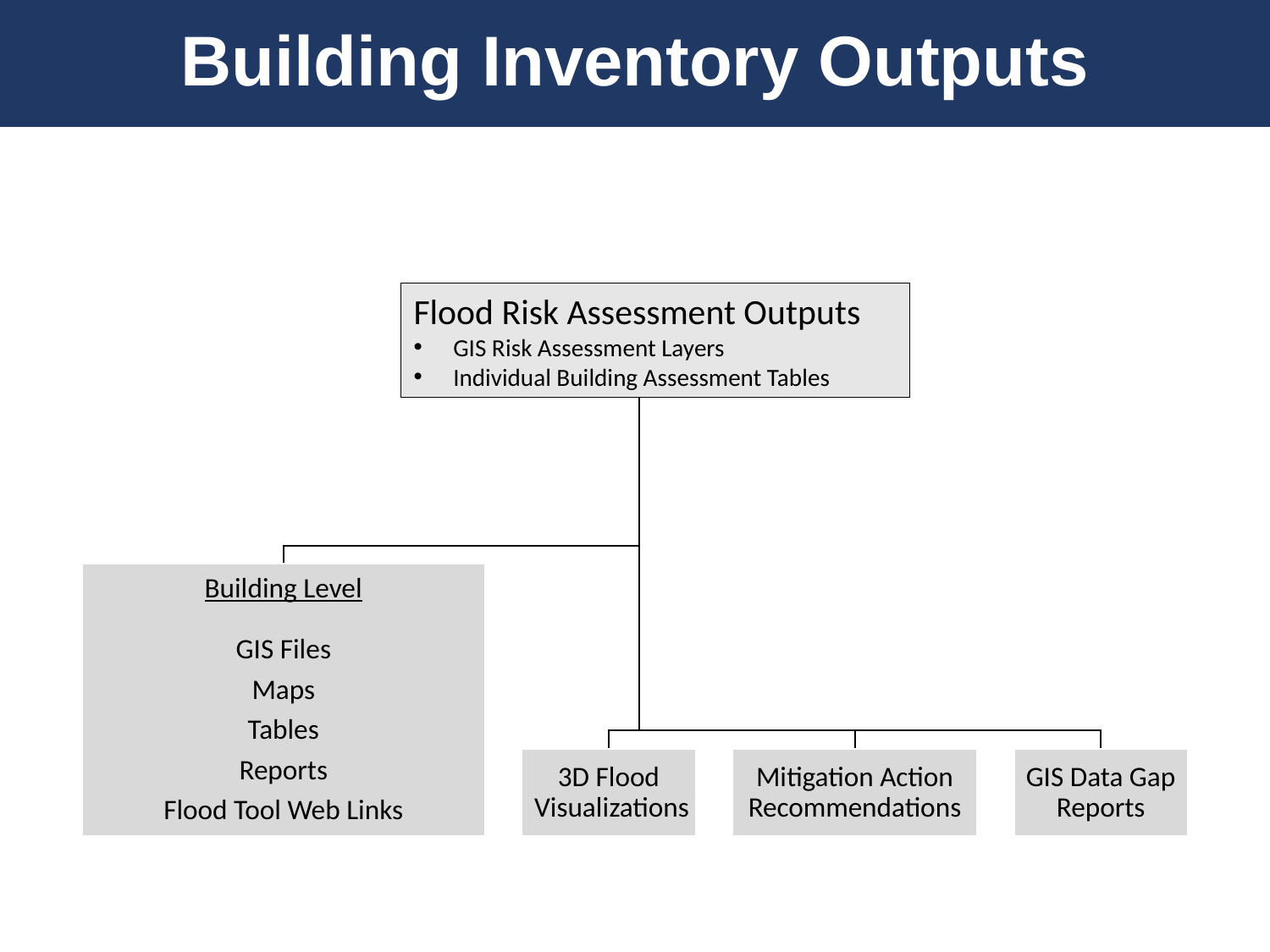

Building Inventory Outputs

Building Level
GIS Files
Maps
Tables
Reports
Flood Tool Web Links
3D Flood
 Visualizations
Mitigation Action Recommendations
GIS Data Gap Reports
Flood Risk Assessment Outputs
GIS Risk Assessment Layers
Individual Building Assessment Tables